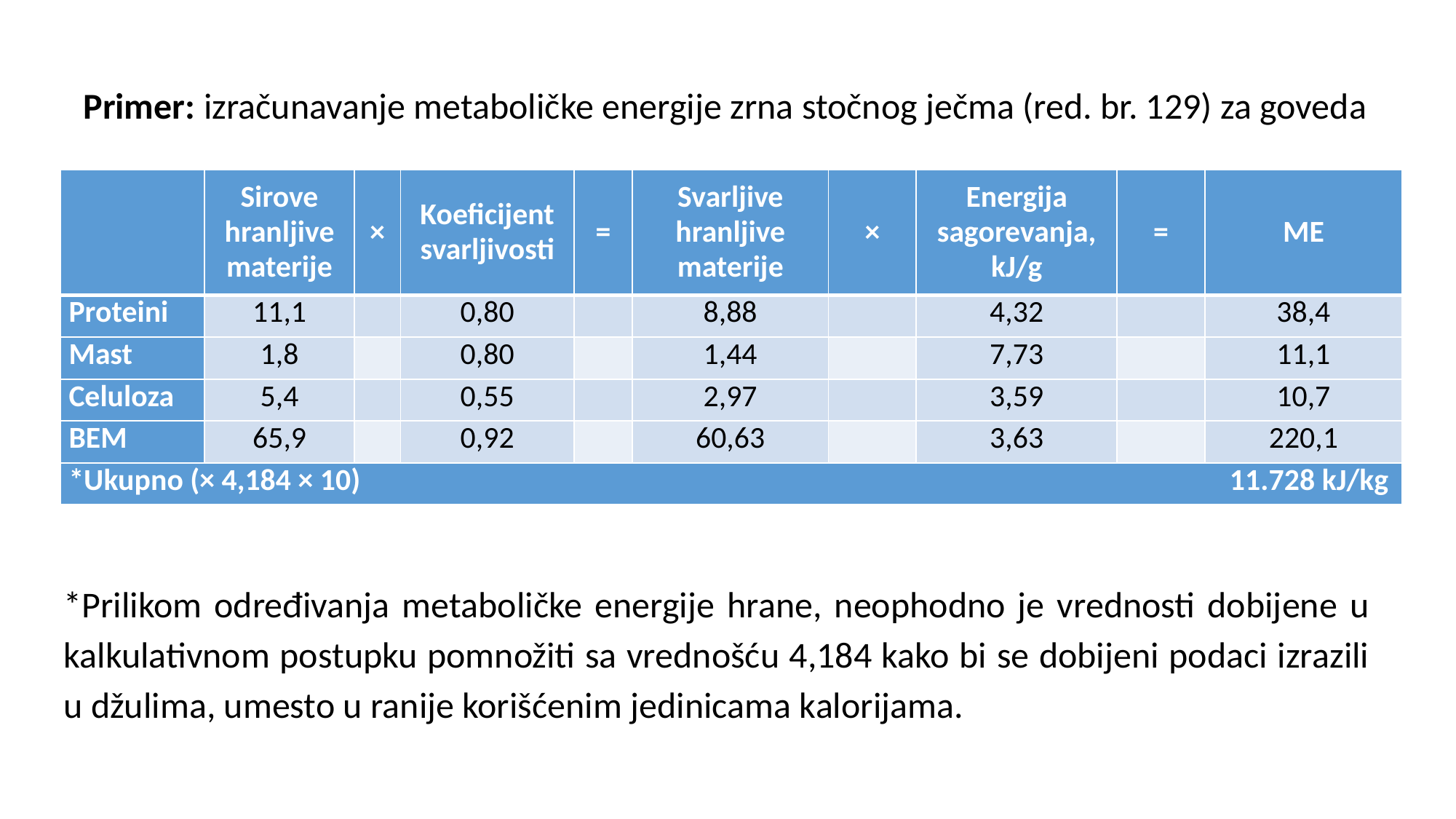

Primer: izračunavanje metaboličke energije zrna stočnog ječma (red. br. 129) za goveda
|  | Sirove hranljive materije | × | Koeficijent svarljivosti | = | Svarljive hranljive materije | × | Energija sagorevanja, kJ/g | = | ME |
| --- | --- | --- | --- | --- | --- | --- | --- | --- | --- |
| Proteini | 11,1 |  | 0,80 |  | 8,88 |  | 4,32 |  | 38,4 |
| Mast | 1,8 |  | 0,80 |  | 1,44 |  | 7,73 |  | 11,1 |
| Celuloza | 5,4 |  | 0,55 |  | 2,97 |  | 3,59 |  | 10,7 |
| BEM | 65,9 |  | 0,92 |  | 60,63 |  | 3,63 |  | 220,1 |
| \*Ukupno (× 4,184 × 10) 11.728 kJ/kg |  |  |  |  |  |  |  |  |  |
*Prilikom određivanja metaboličke energije hrane, neophodno je vrednosti dobijene u kalkulativnom postupku pomnožiti sa vrednošću 4,184 kako bi se dobijeni podaci izrazili u džulima, umesto u ranije korišćenim jedinicama kalorijama.